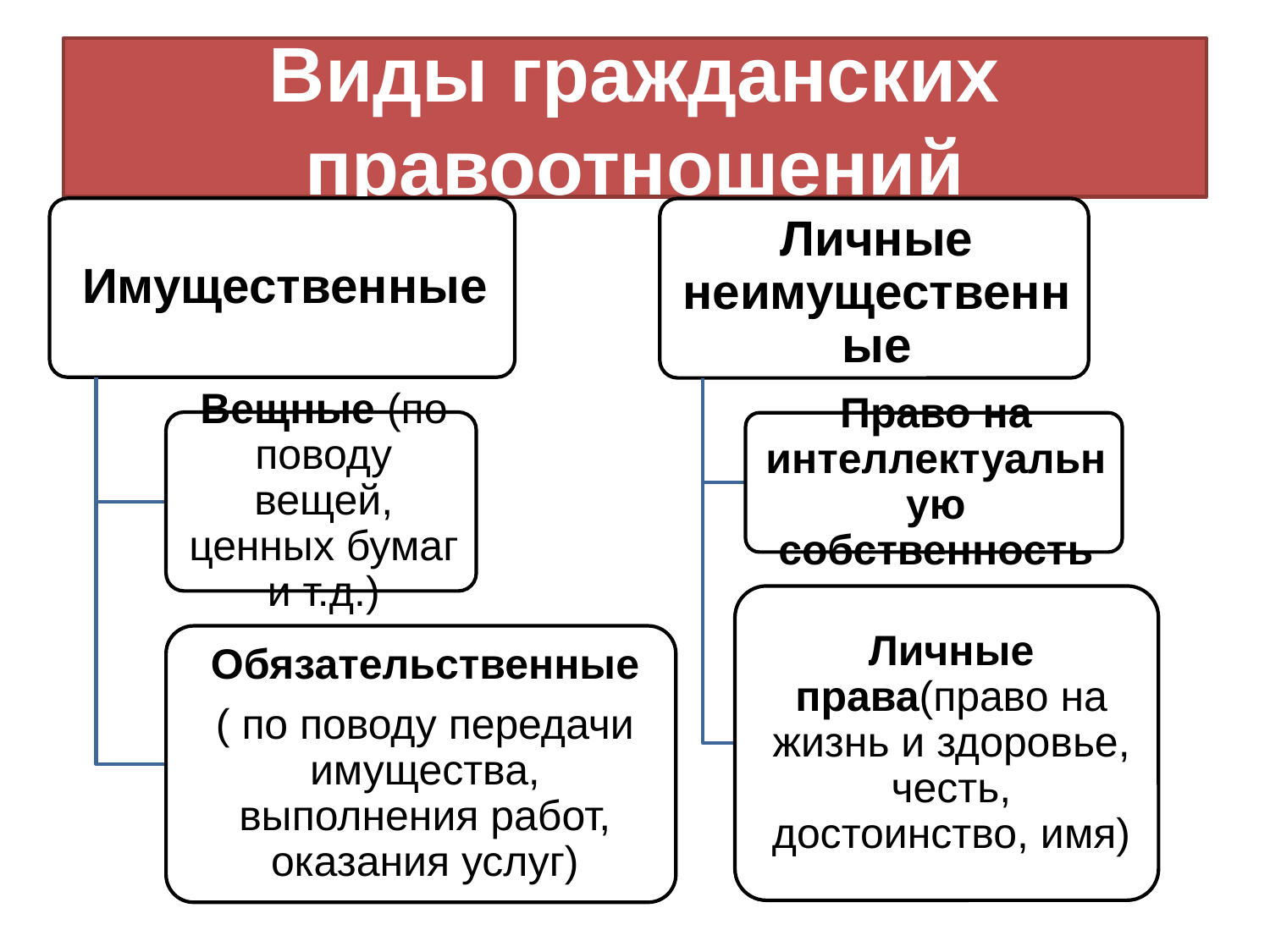

# Виды гражданских правоотношений
Имущественные
Вещные (по поводу вещей, ценных бумаг и т.д.)
Обязательственные
( по поводу передачи имущества, выполнения работ, оказания услуг)

Личные неимущественные

Право на интеллектуальную собственность
Личные права(право на жизнь и здоровье, честь, достоинство, имя)